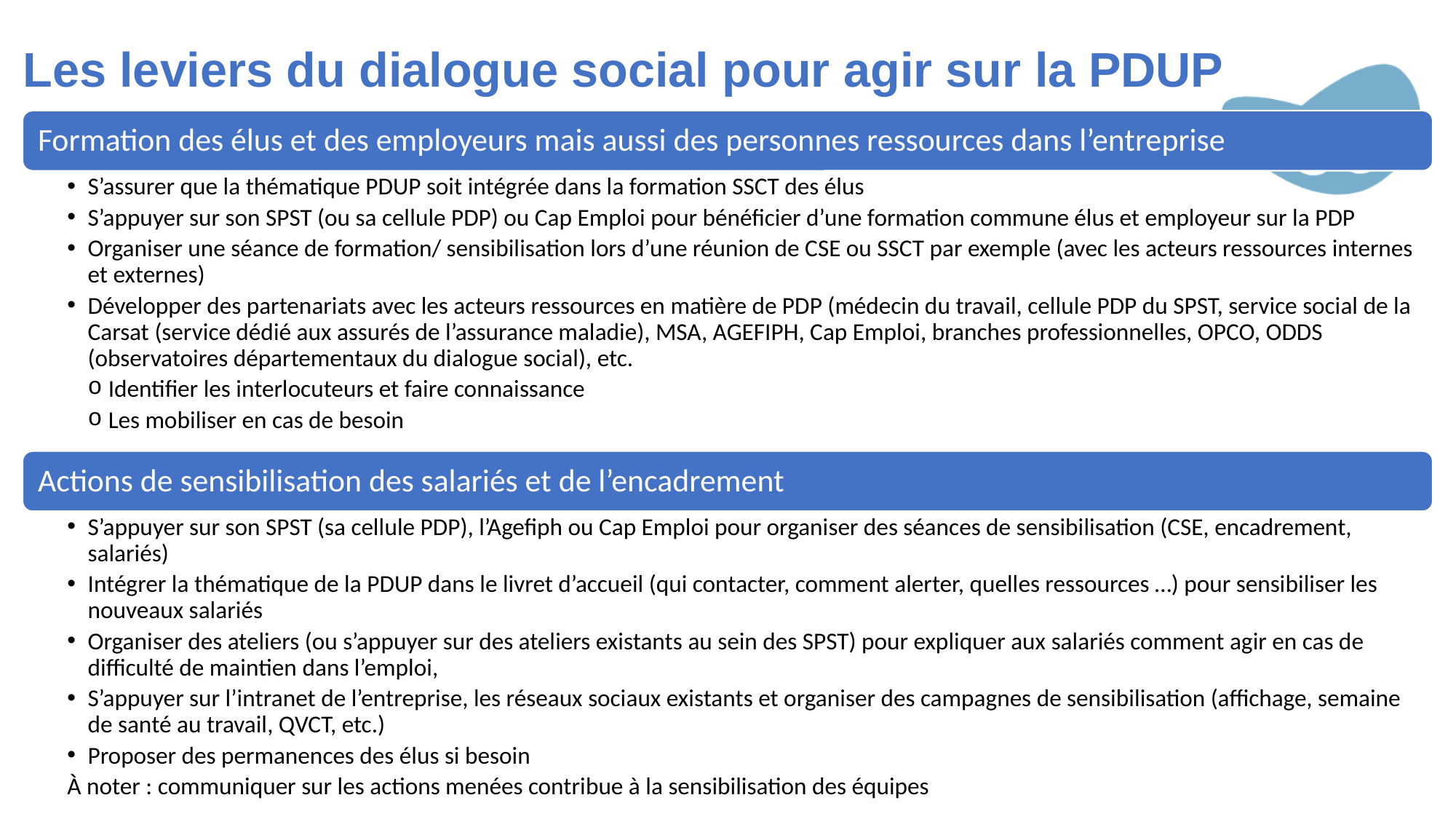

# Les leviers du dialogue social pour agir sur la PDUP
Formation des élus et des employeurs mais aussi des personnes ressources dans l’entreprise
S’assurer que la thématique PDUP soit intégrée dans la formation SSCT des élus
S’appuyer sur son SPST (ou sa cellule PDP) ou Cap Emploi pour bénéficier d’une formation commune élus et employeur sur la PDP
Organiser une séance de formation/ sensibilisation lors d’une réunion de CSE ou SSCT par exemple (avec les acteurs ressources internes et externes)
Développer des partenariats avec les acteurs ressources en matière de PDP (médecin du travail, cellule PDP du SPST, service social de la Carsat (service dédié aux assurés de l’assurance maladie), MSA, AGEFIPH, Cap Emploi, branches professionnelles, OPCO, ODDS (observatoires départementaux du dialogue social), etc.
Identifier les interlocuteurs et faire connaissance
Les mobiliser en cas de besoin
Actions de sensibilisation des salariés et de l’encadrement
S’appuyer sur son SPST (sa cellule PDP), l’Agefiph ou Cap Emploi pour organiser des séances de sensibilisation (CSE, encadrement, salariés)
Intégrer la thématique de la PDUP dans le livret d’accueil (qui contacter, comment alerter, quelles ressources …) pour sensibiliser les nouveaux salariés
Organiser des ateliers (ou s’appuyer sur des ateliers existants au sein des SPST) pour expliquer aux salariés comment agir en cas de difficulté de maintien dans l’emploi,
S’appuyer sur l’intranet de l’entreprise, les réseaux sociaux existants et organiser des campagnes de sensibilisation (affichage, semaine de santé au travail, QVCT, etc.)
Proposer des permanences des élus si besoin
À noter : communiquer sur les actions menées contribue à la sensibilisation des équipes